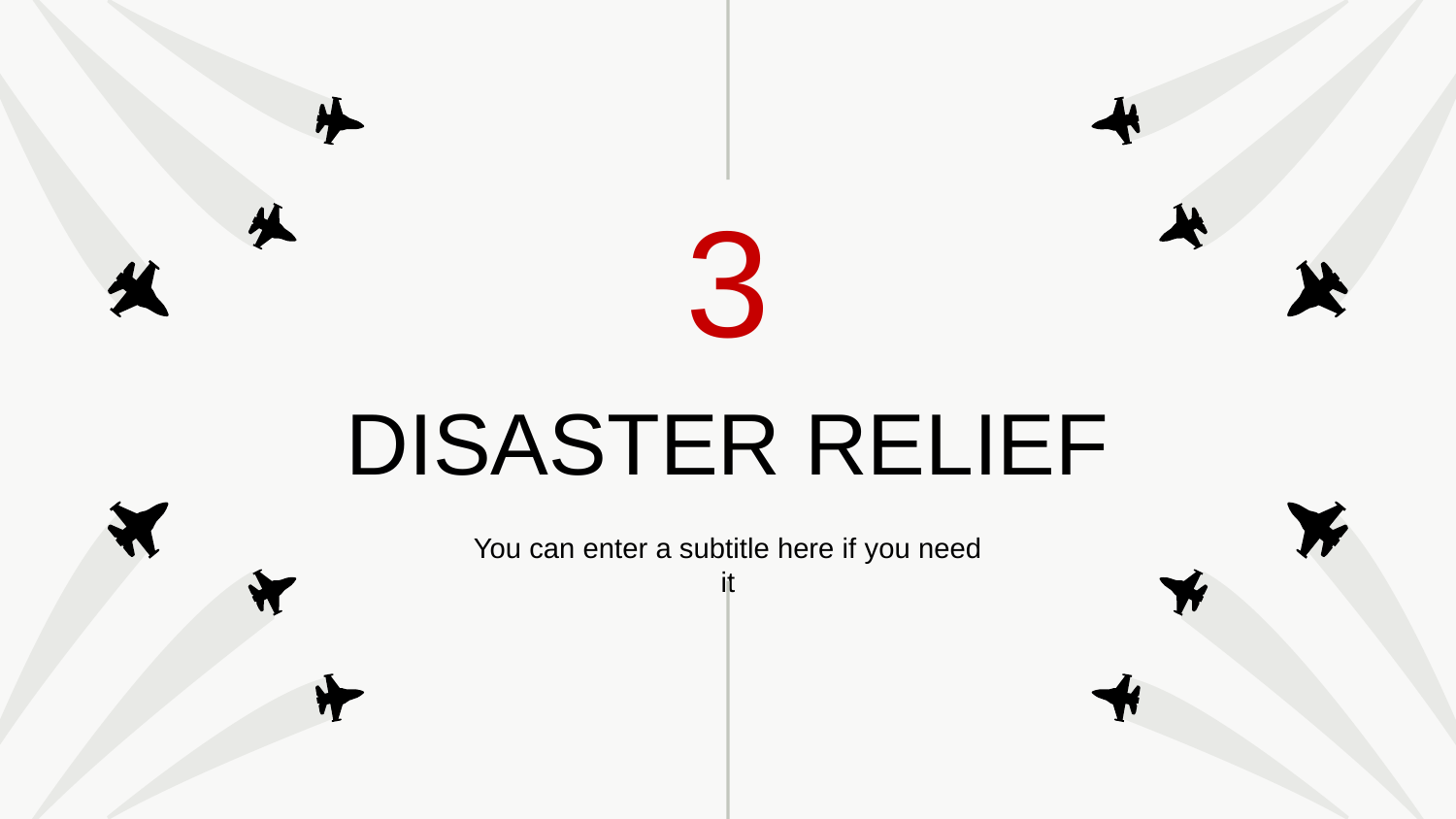

3
# DISASTER RELIEF
You can enter a subtitle here if you need it